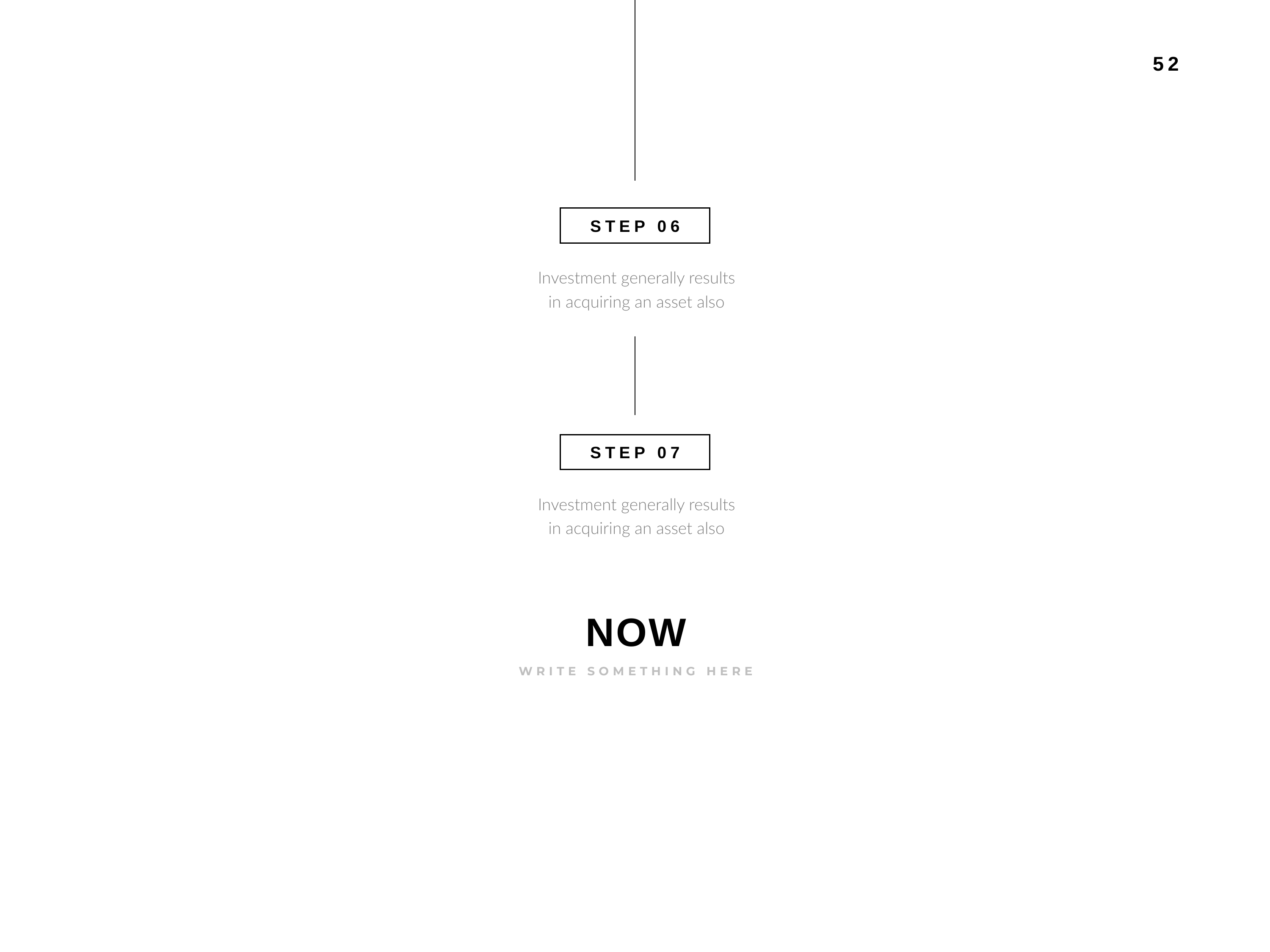

STEP 06
Investment generally results in acquiring an asset also

STEP 07
Investment generally results in acquiring an asset also
NOW
WRITE SOMETHING HERE